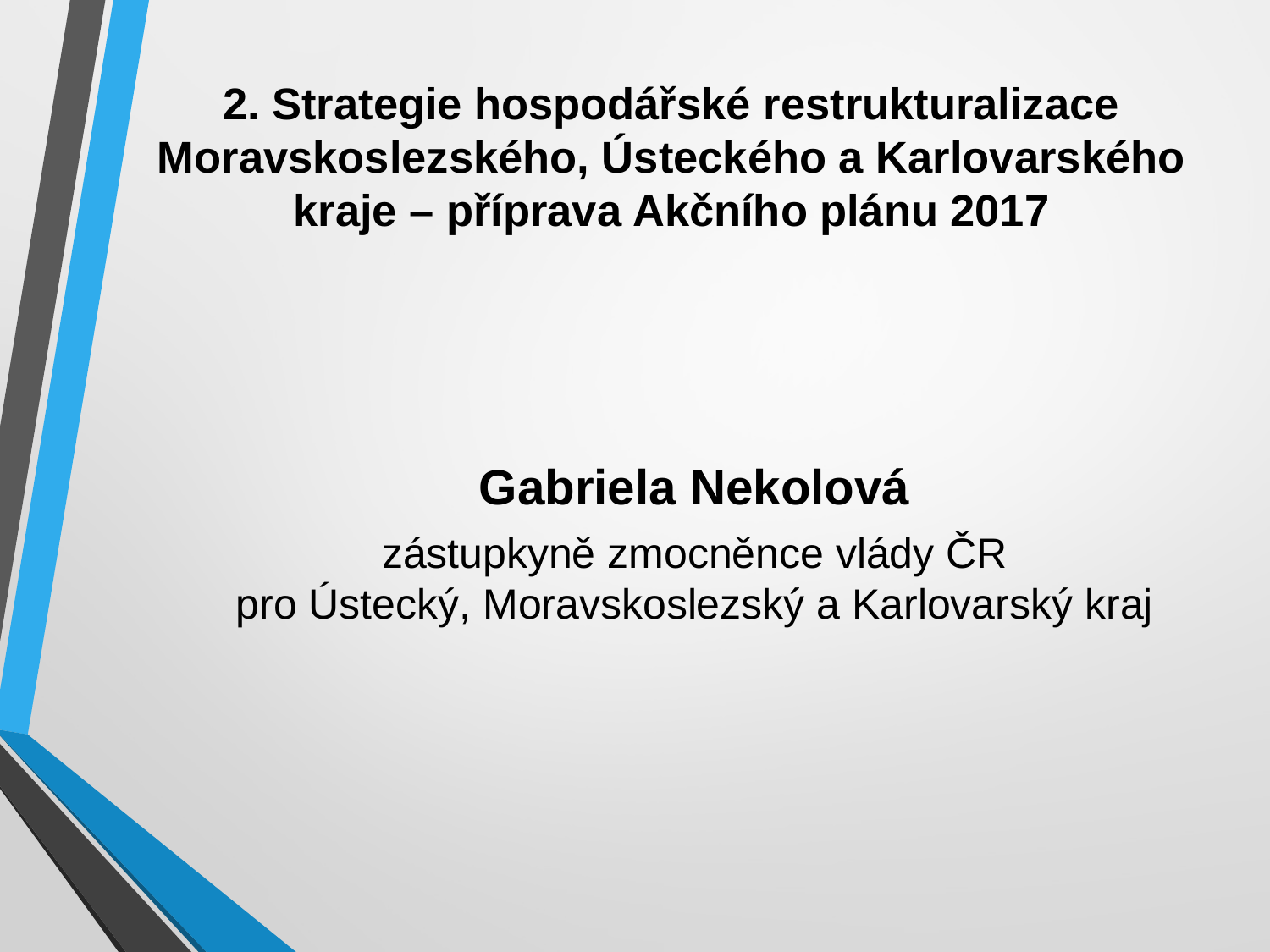

# 2. Strategie hospodářské restrukturalizace Moravskoslezského, Ústeckého a Karlovarského kraje – příprava Akčního plánu 2017
Gabriela Nekolová
zástupkyně zmocněnce vlády ČR
pro Ústecký, Moravskoslezský a Karlovarský kraj